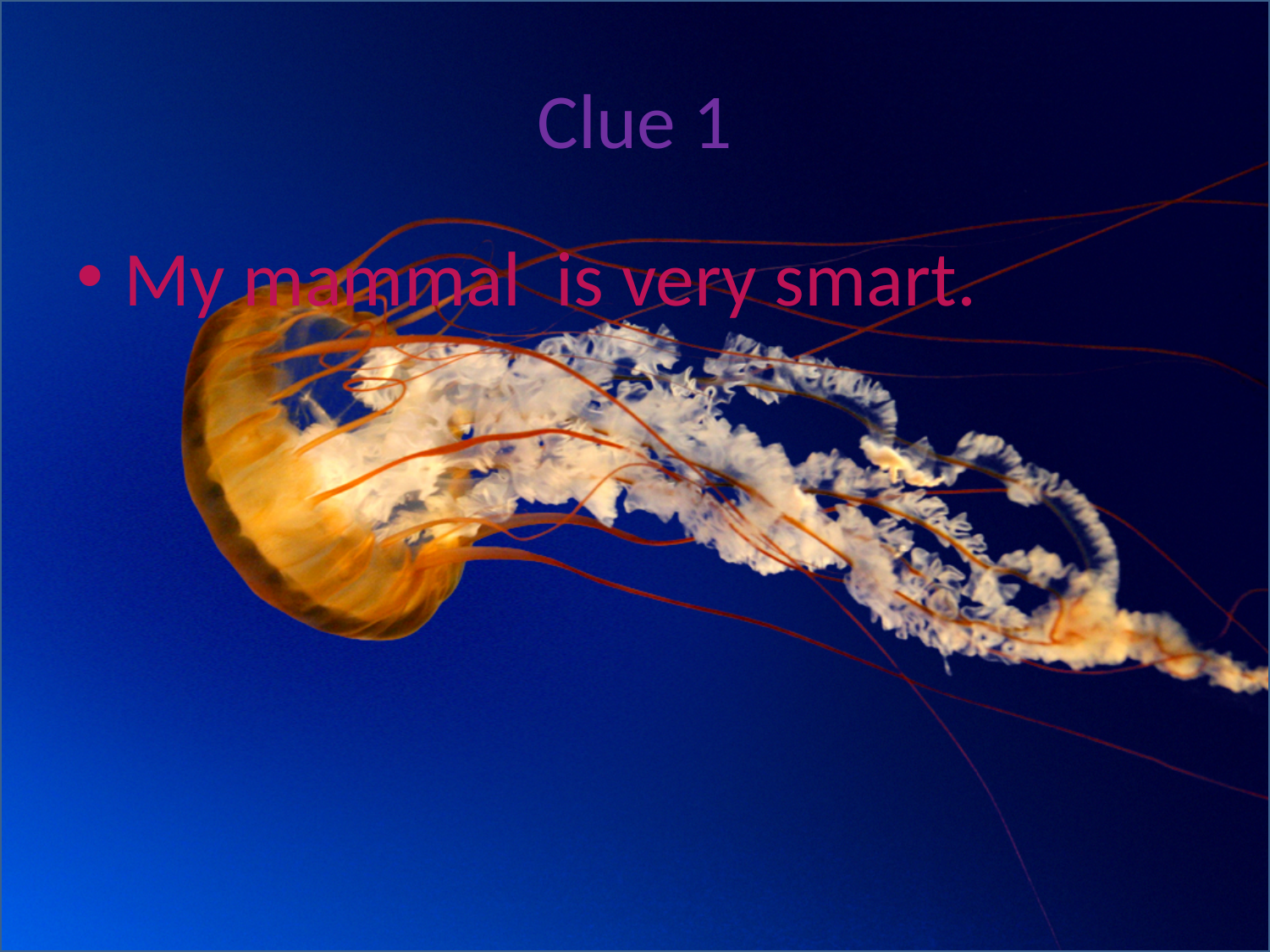

# Clue 1
My mammal  is very smart.